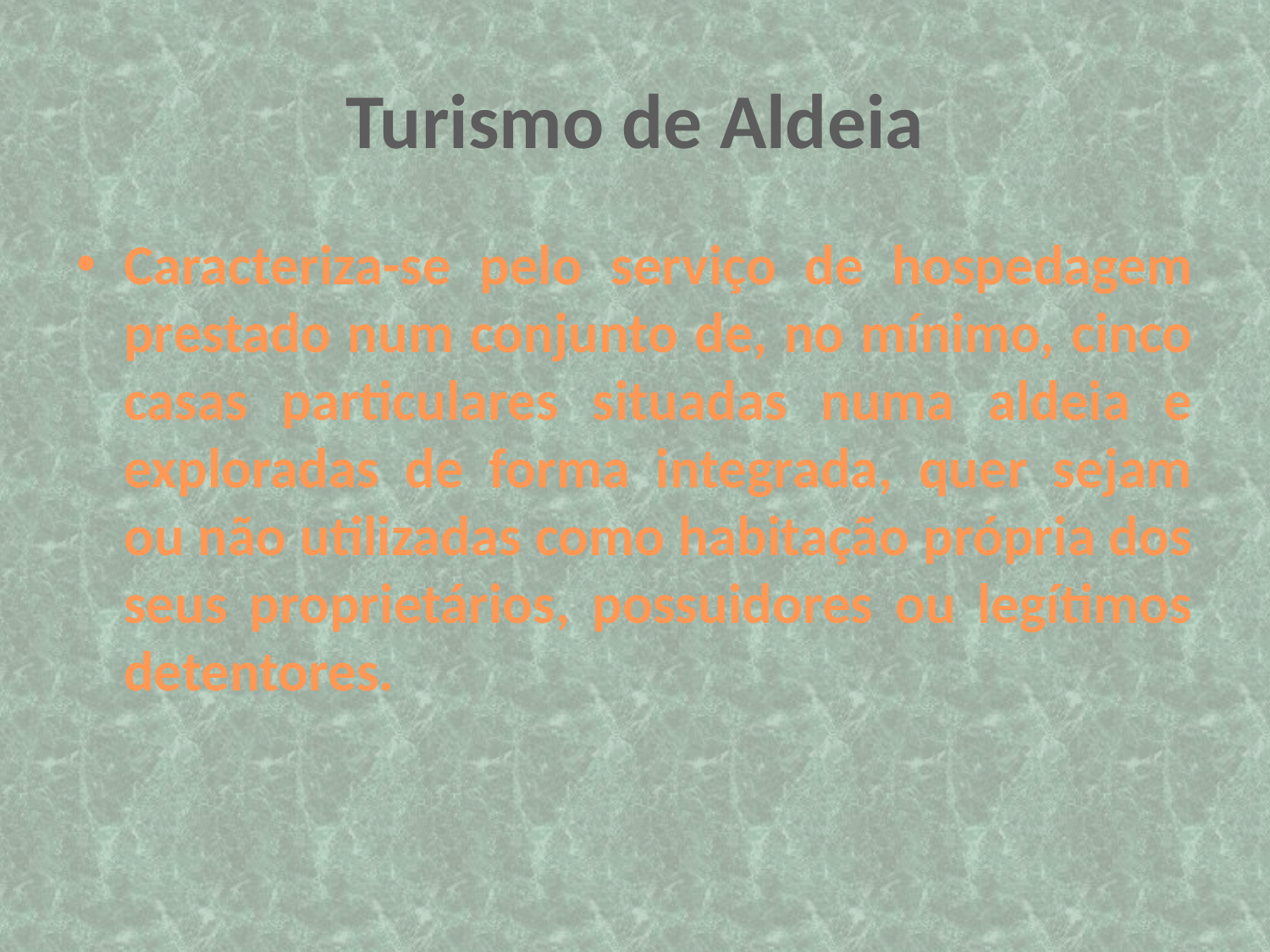

# Turismo de Aldeia
Caracteriza-se pelo serviço de hospedagem prestado num conjunto de, no mínimo, cinco casas particulares situadas numa aldeia e exploradas de forma integrada, quer sejam ou não utilizadas como habitação própria dos seus proprietários, possuidores ou legítimos detentores.